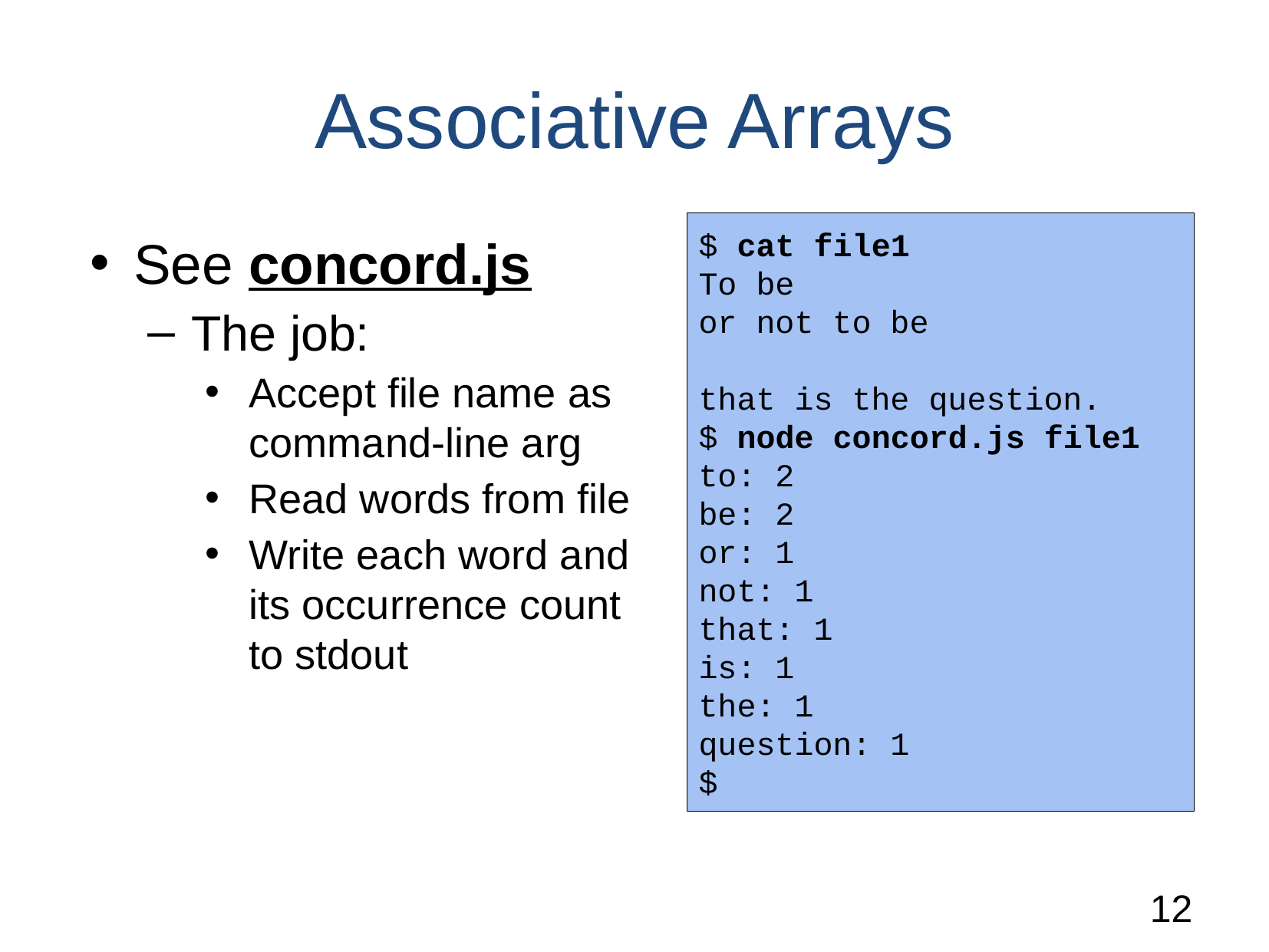

# Associative Arrays
$ cat file1
To be
or not to be

that is the question.
$ node concord.js file1
to: 2
be: 2
or: 1
not: 1
that: 1
is: 1
the: 1
question: 1
$
See concord.js
The job:
Accept file name as
command-line arg
Read words from file
Write each word and
its occurrence count
to stdout

12